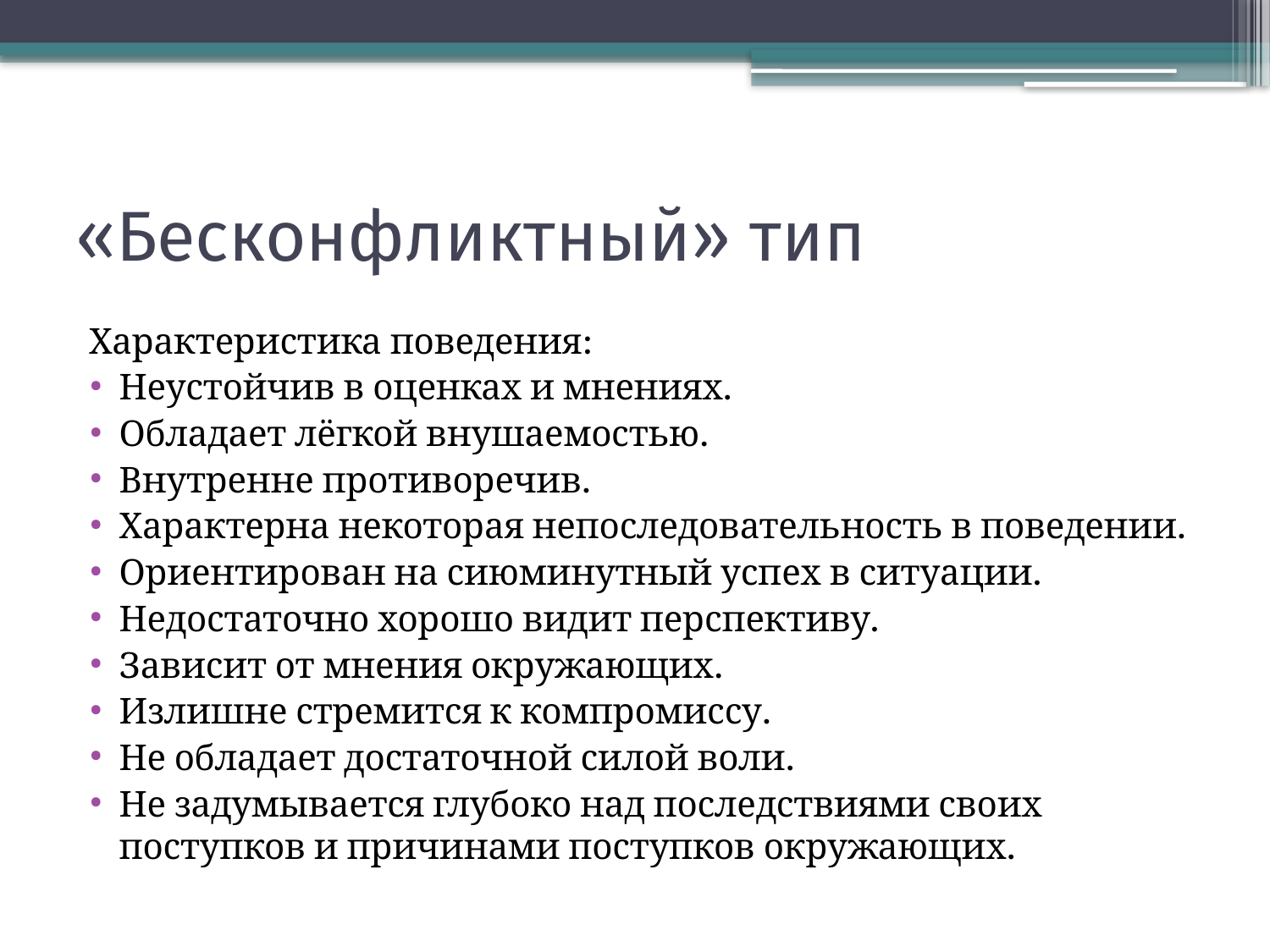

# «Бесконфликтный» тип
Характеристика поведения:
Неустойчив в оценках и мнениях.
Обладает лёгкой внушаемостью.
Внутренне противоречив.
Характерна некоторая непоследовательность в поведении.
Ориентирован на сиюминутный успех в ситуации.
Недостаточно хорошо видит перспективу.
Зависит от мнения окружающих.
Излишне стремится к компромиссу.
Не обладает достаточной силой воли.
Не задумывается глубоко над последствиями своих поступков и причинами поступков окружающих.